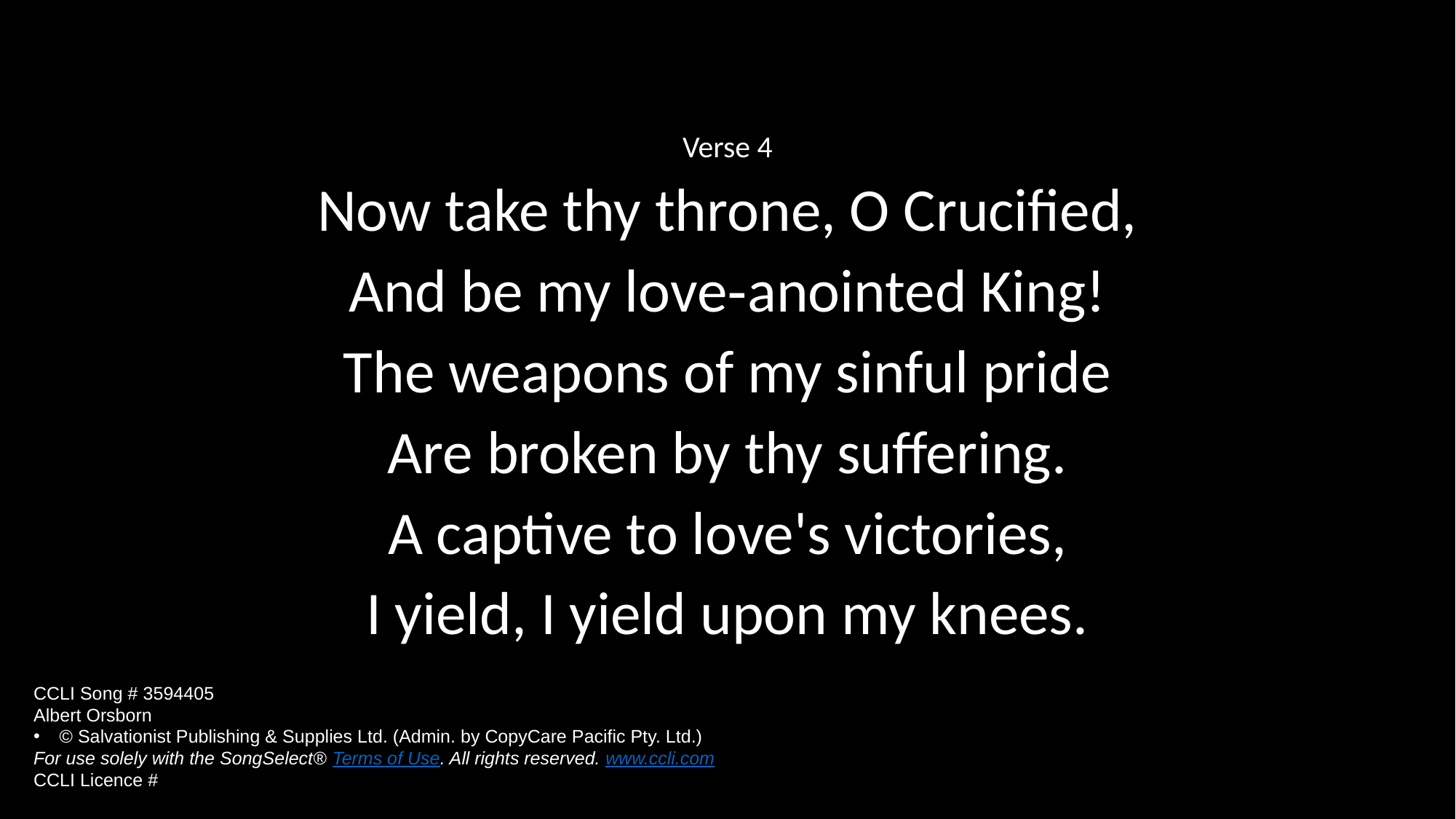

Verse 4
Now take thy throne, O Crucified,
And be my love‑anointed King!
The weapons of my sinful pride
Are broken by thy suffering.
A captive to love's victories,
I yield, I yield upon my knees.
CCLI Song # 3594405
Albert Orsborn
© Salvationist Publishing & Supplies Ltd. (Admin. by CopyCare Pacific Pty. Ltd.)
For use solely with the SongSelect® Terms of Use. All rights reserved. www.ccli.com
CCLI Licence #